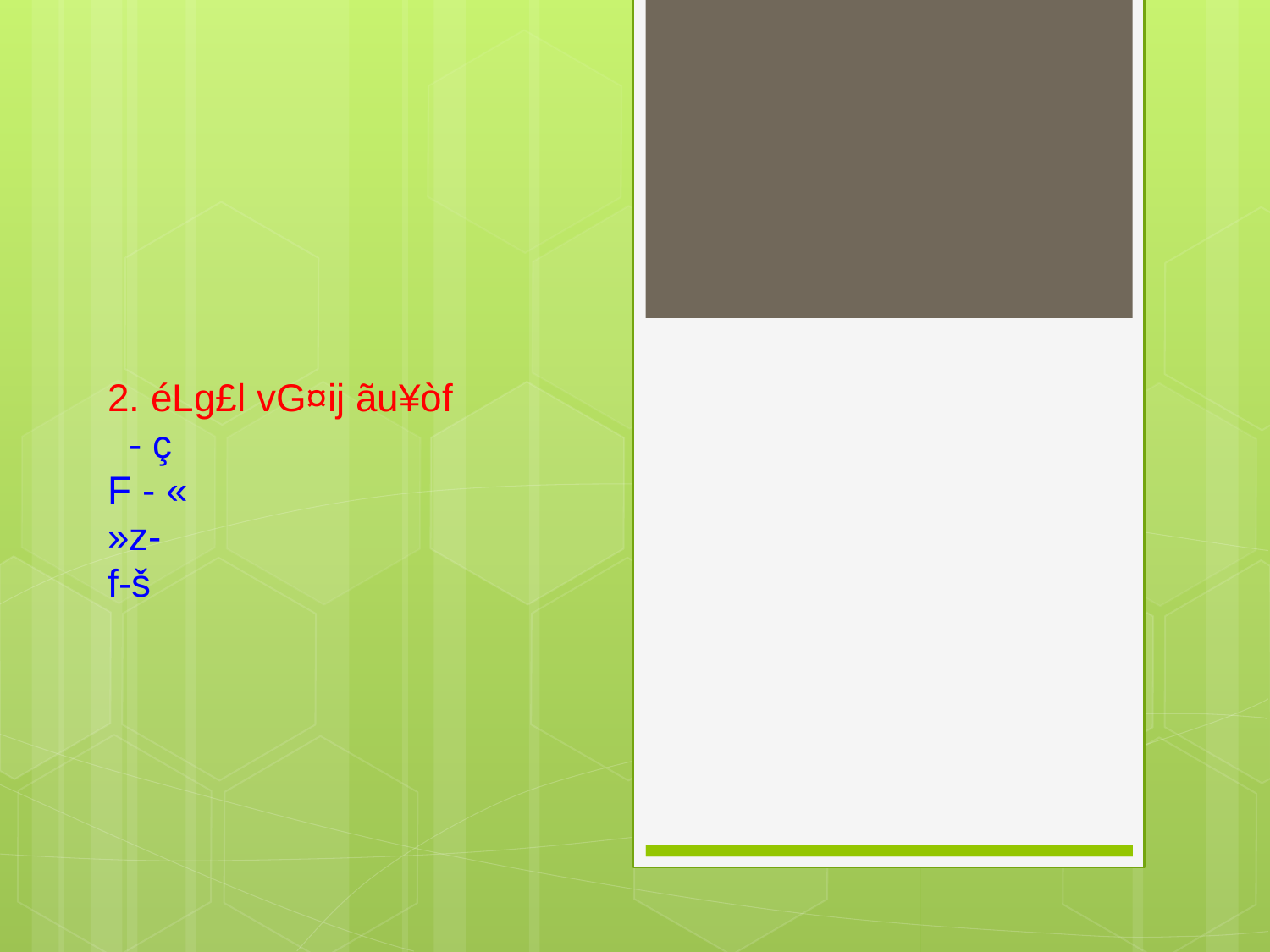

# 2. éLg£l vG¤ij ãu¥òf - ç F - « »z- f-š